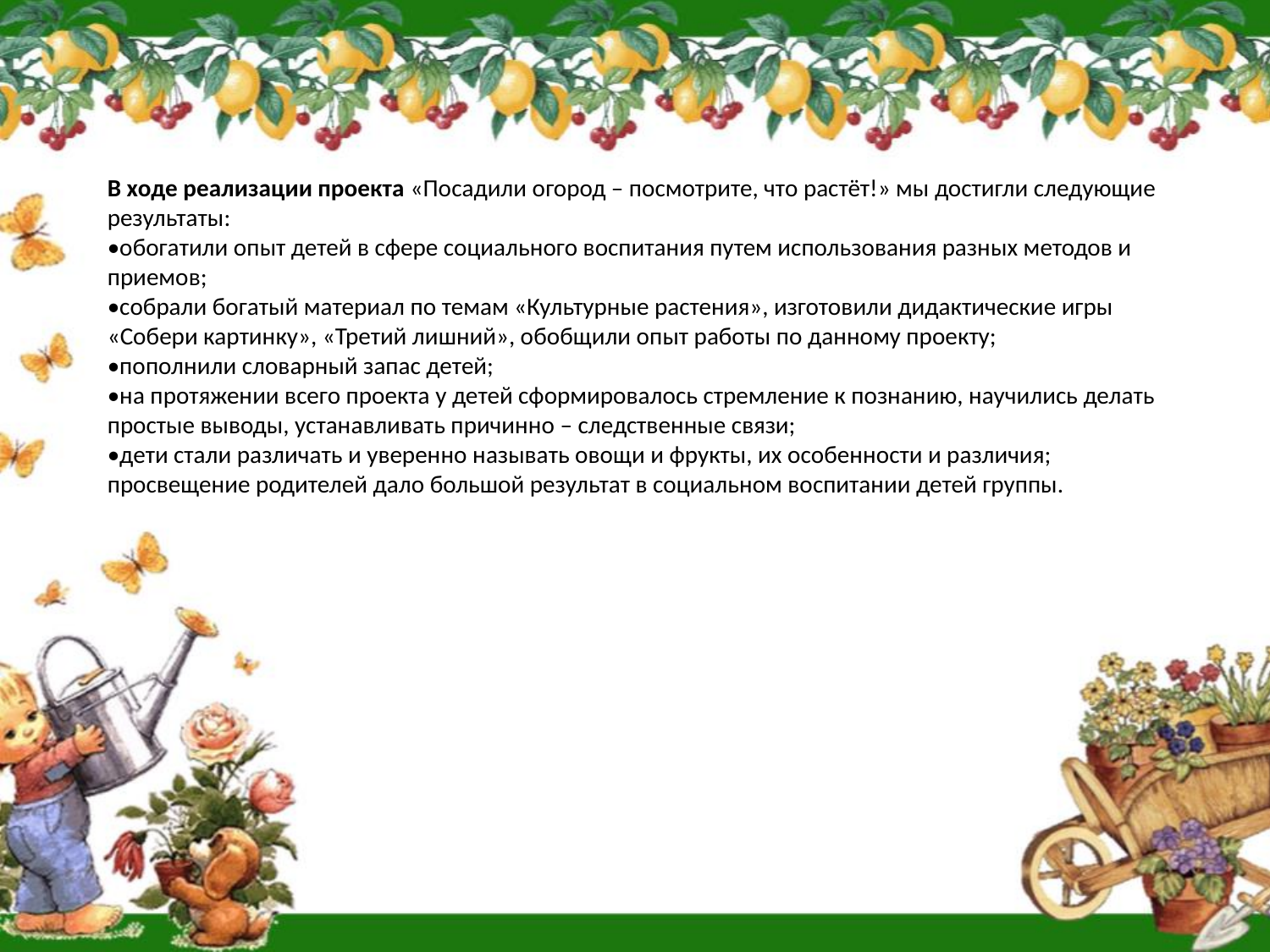

В ходе реализации проекта «Посадили огород – посмотрите, что растёт!» мы достигли следующие результаты:
•обогатили опыт детей в сфере социального воспитания путем использования разных методов и приемов;
•собрали богатый материал по темам «Культурные растения», изготовили дидактические игры «Собери картинку», «Третий лишний», обобщили опыт работы по данному проекту;
•пополнили словарный запас детей;
•на протяжении всего проекта у детей сформировалось стремление к познанию, научились делать простые выводы, устанавливать причинно – следственные связи; 
•дети стали различать и уверенно называть овощи и фрукты, их особенности и различия; просвещение родителей дало большой результат в социальном воспитании детей группы.